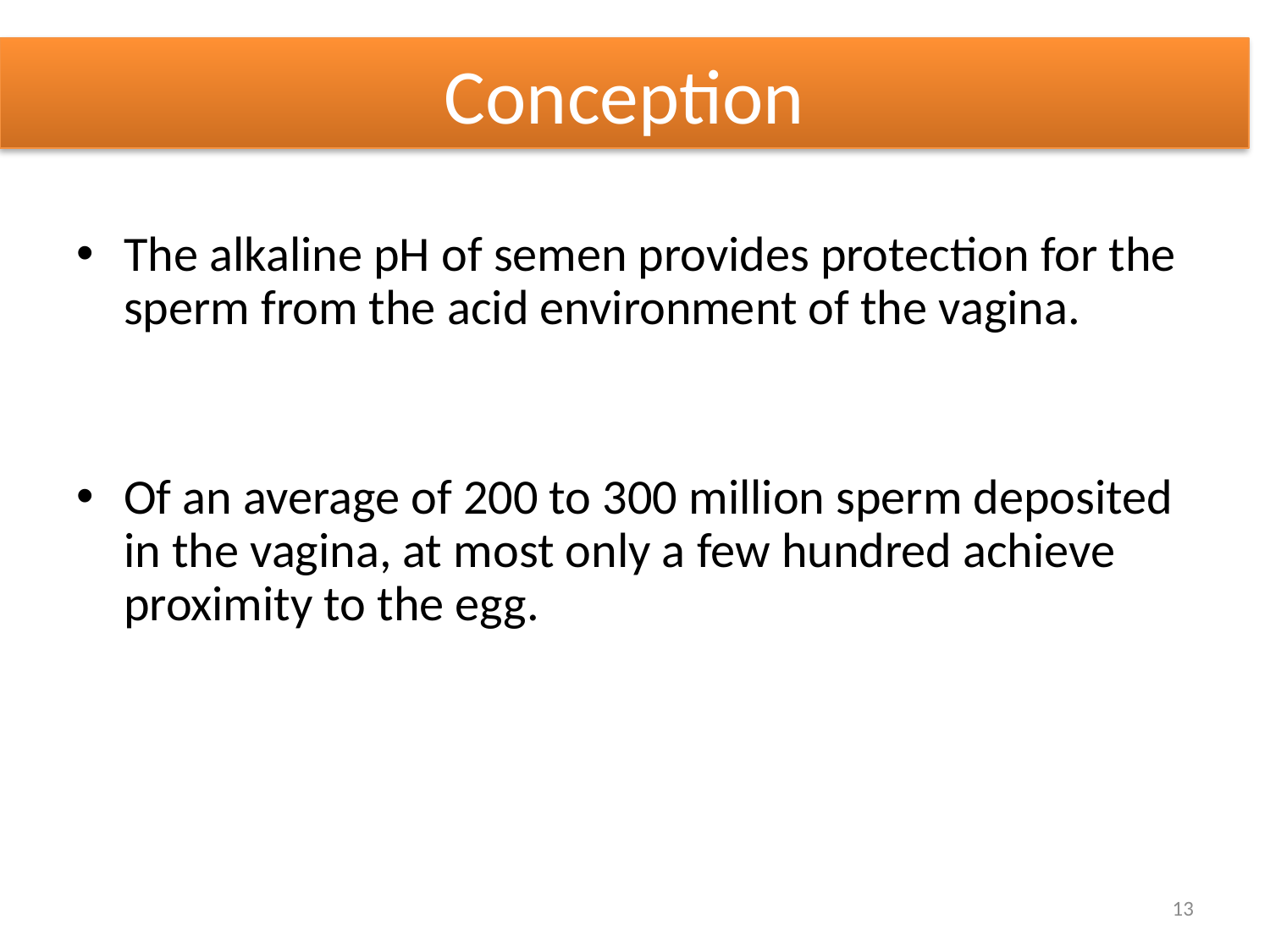

# Conception
The alkaline pH of semen provides protection for the sperm from the acid environment of the vagina.

Of an average of 200 to 300 million sperm deposited in the vagina, at most only a few hundred achieve proximity to the egg.
13